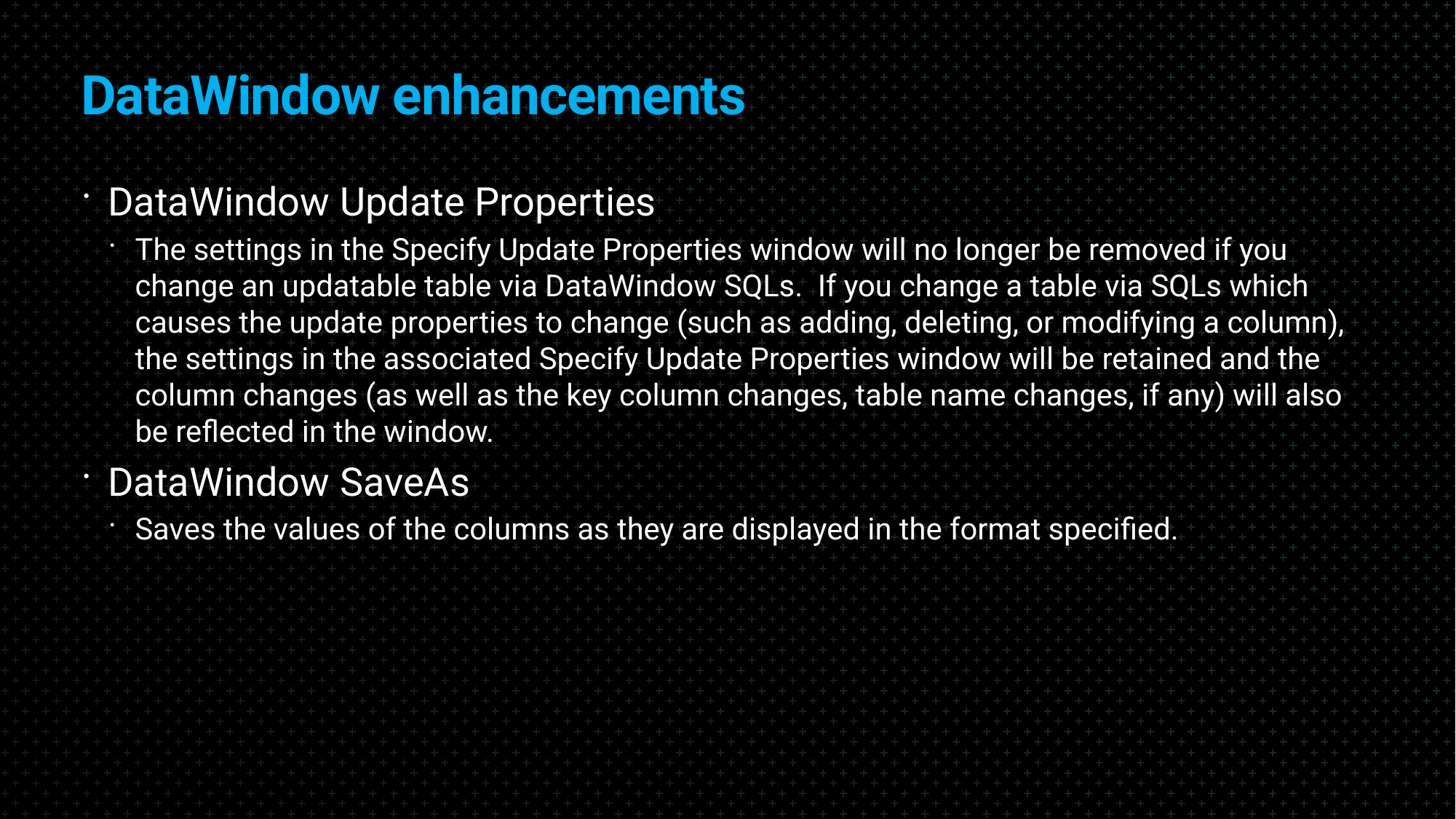

# DataWindow enhancements
DataWindow Update Properties
The settings in the Specify Update Properties window will no longer be removed if you change an updatable table via DataWindow SQLs.  If you change a table via SQLs which causes the update properties to change (such as adding, deleting, or modifying a column), the settings in the associated Specify Update Properties window will be retained and the column changes (as well as the key column changes, table name changes, if any) will also be reflected in the window.
DataWindow SaveAs
Saves the values of the columns as they are displayed in the format specified.